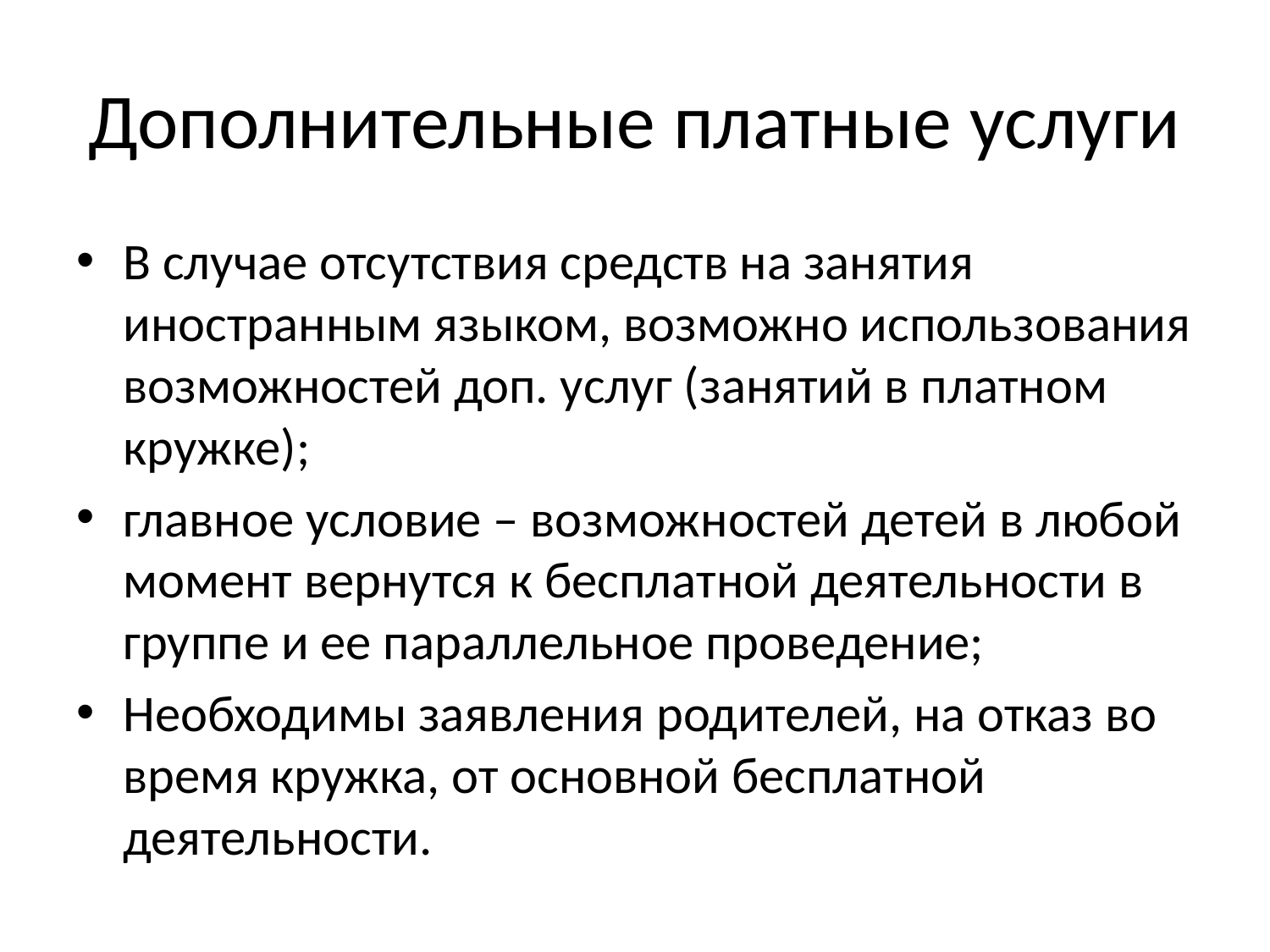

# Дополнительные платные услуги
В случае отсутствия средств на занятия иностранным языком, возможно использования возможностей доп. услуг (занятий в платном кружке);
главное условие – возможностей детей в любой момент вернутся к бесплатной деятельности в группе и ее параллельное проведение;
Необходимы заявления родителей, на отказ во время кружка, от основной бесплатной деятельности.